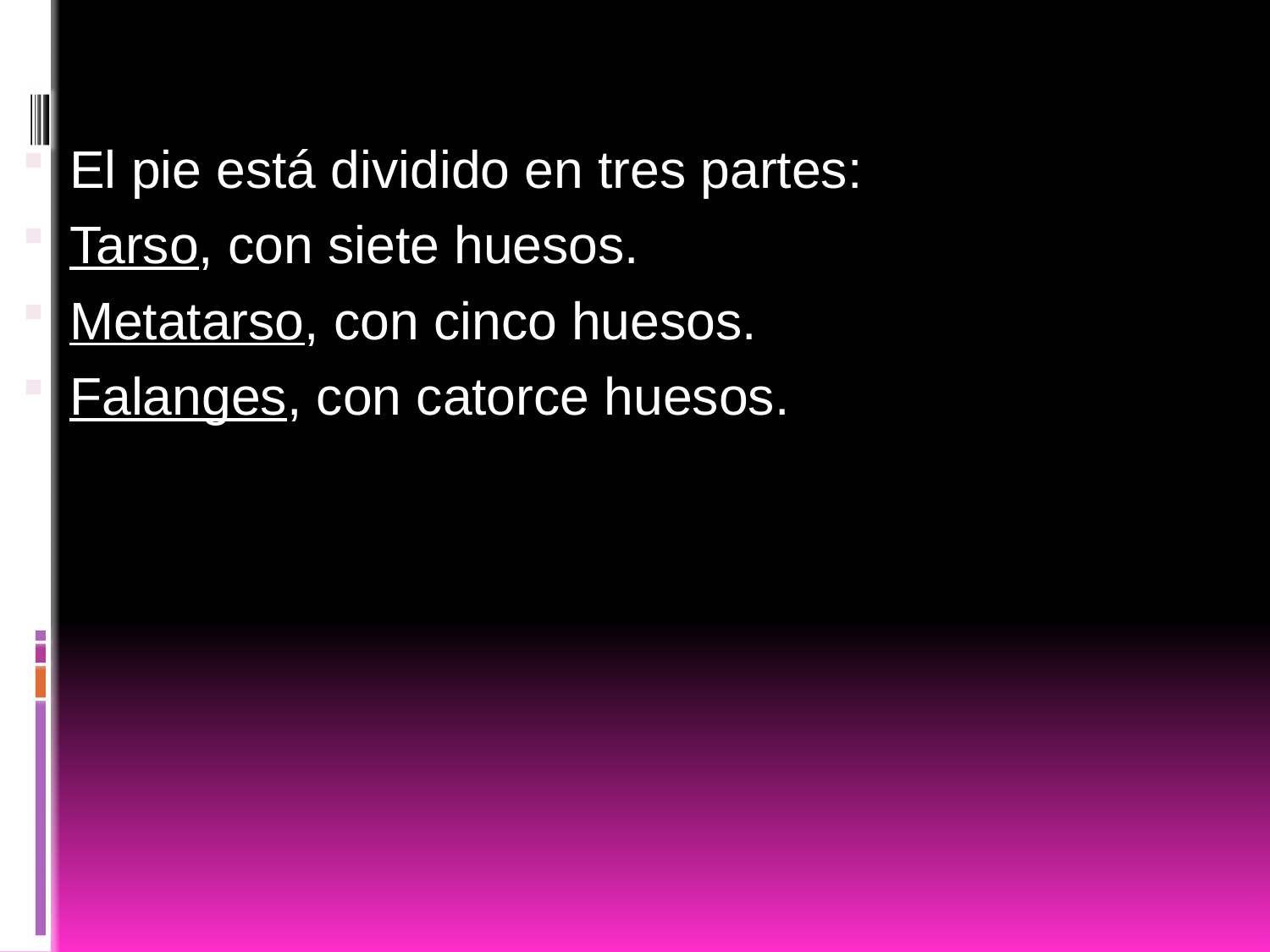

El pie está dividido en tres partes:
Tarso, con siete huesos.
Metatarso, con cinco huesos.
Falanges, con catorce huesos.